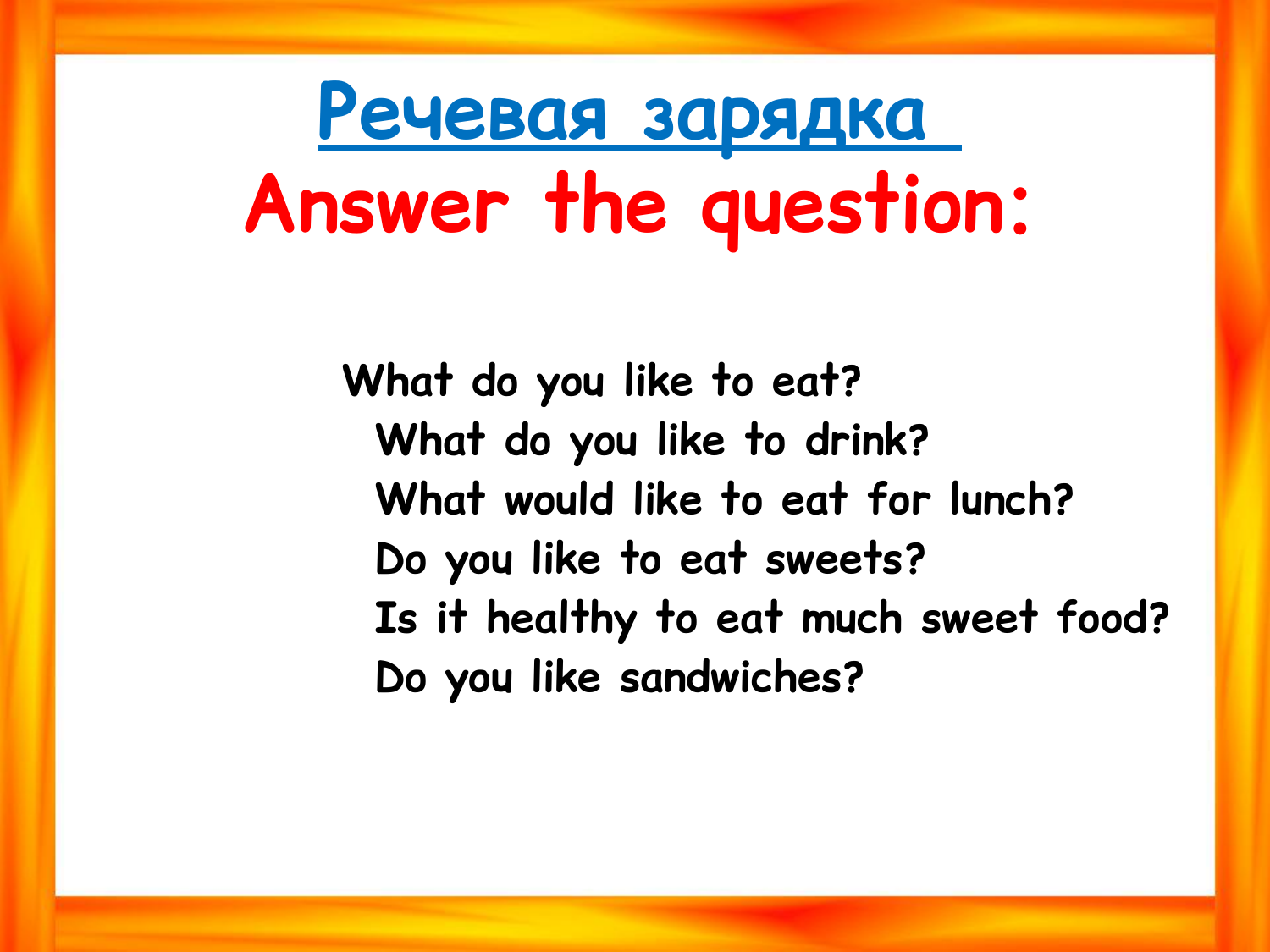

# Речевая зарядка Answer the question:

       What do you like to eat?
       What do you like to drink?
       What would like to eat for lunch?
       Do you like to eat sweets?
       Is it healthy to eat much sweet food?
       Do you like sandwiches?